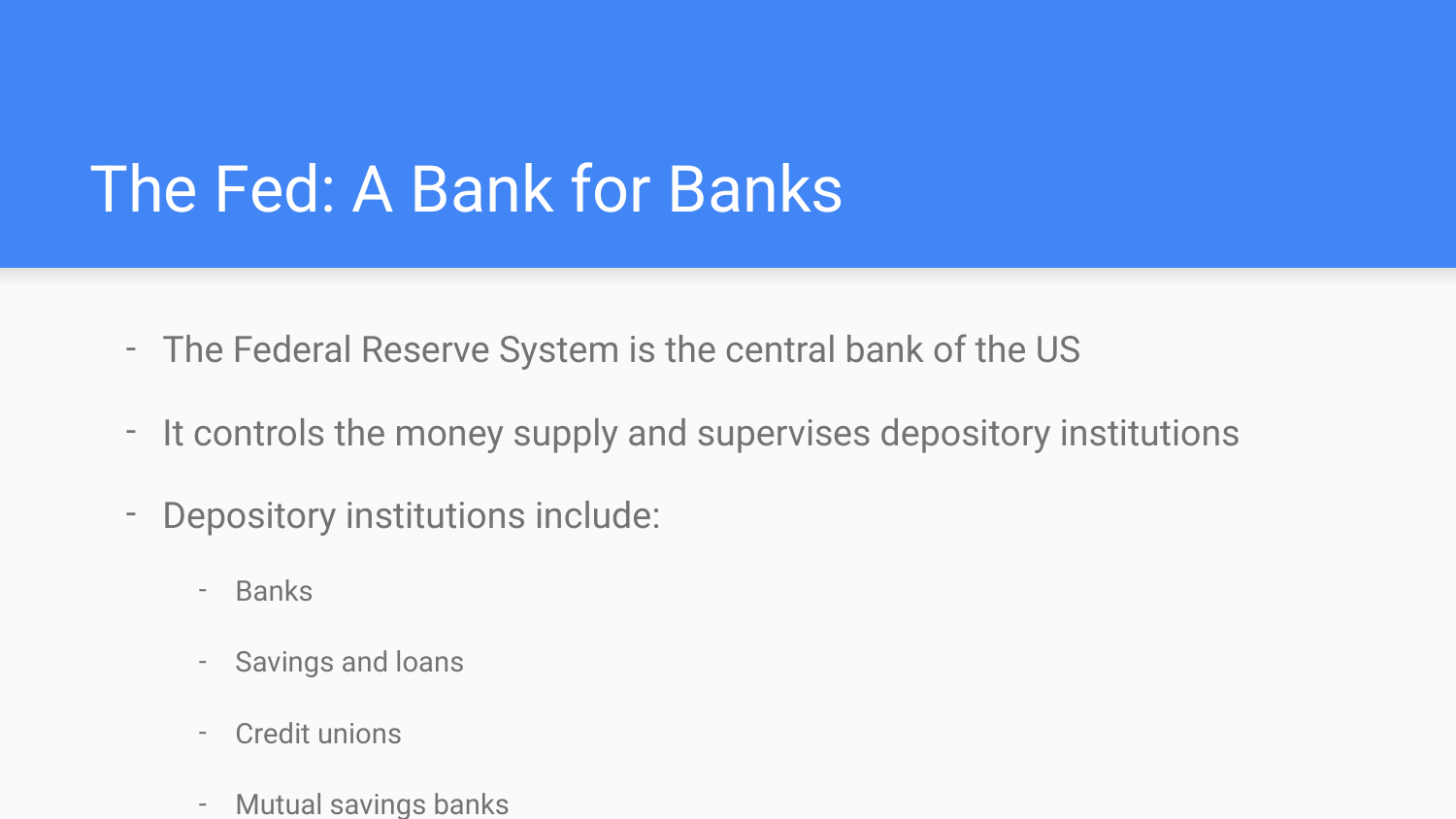

# The Fed: A Bank for Banks
The Federal Reserve System is the central bank of the US
It controls the money supply and supervises depository institutions
Depository institutions include:
Banks
Savings and loans
Credit unions
Mutual savings banks